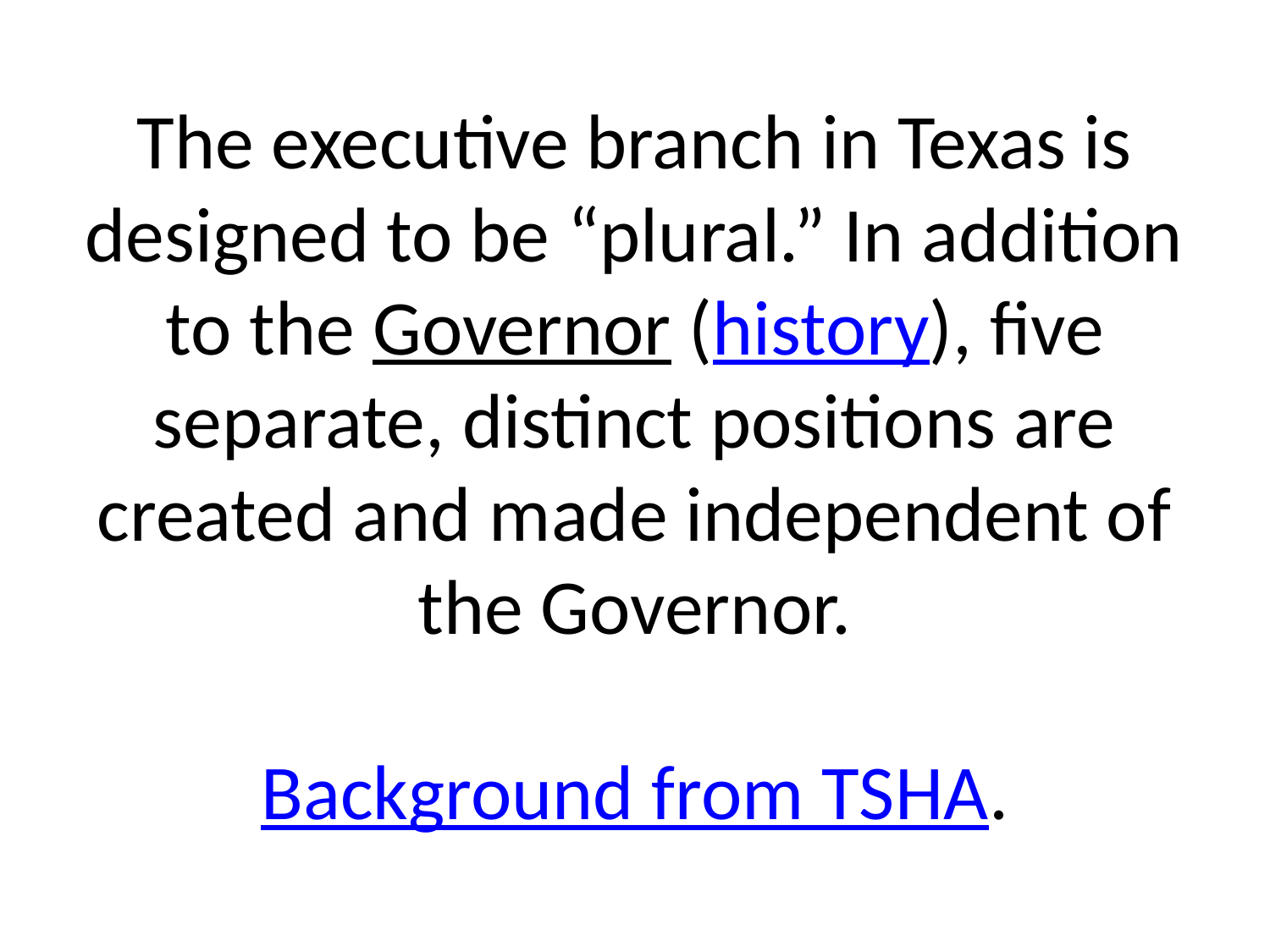

# The executive branch in Texas is designed to be “plural.” In addition to the Governor (history), five separate, distinct positions are created and made independent of the Governor. Background from TSHA.